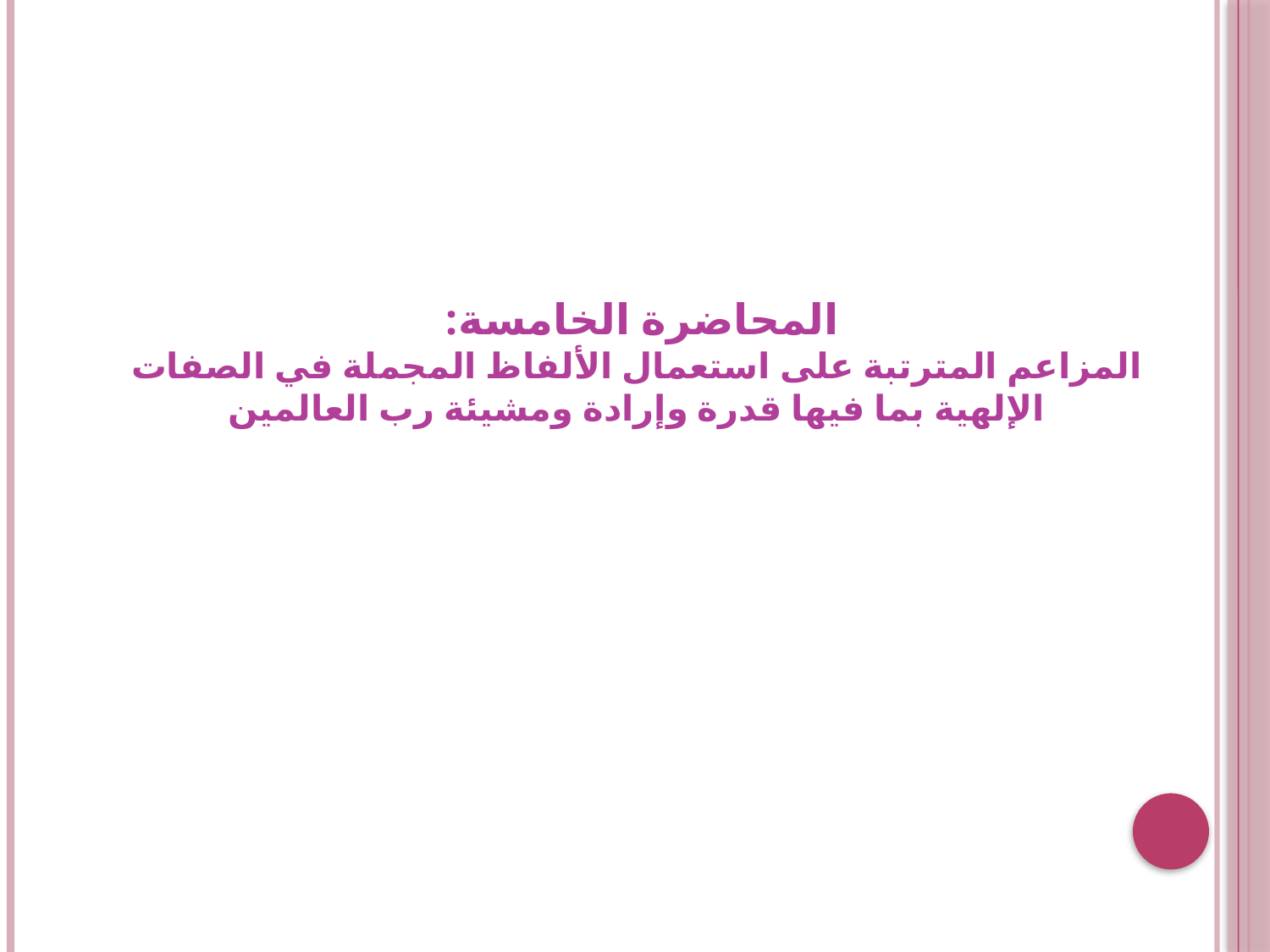

# المحاضرة الخامسة: المزاعم المترتبة على استعمال الألفاظ المجملة في الصفات الإلهية بما فيها قدرة وإرادة ومشيئة رب العالمين